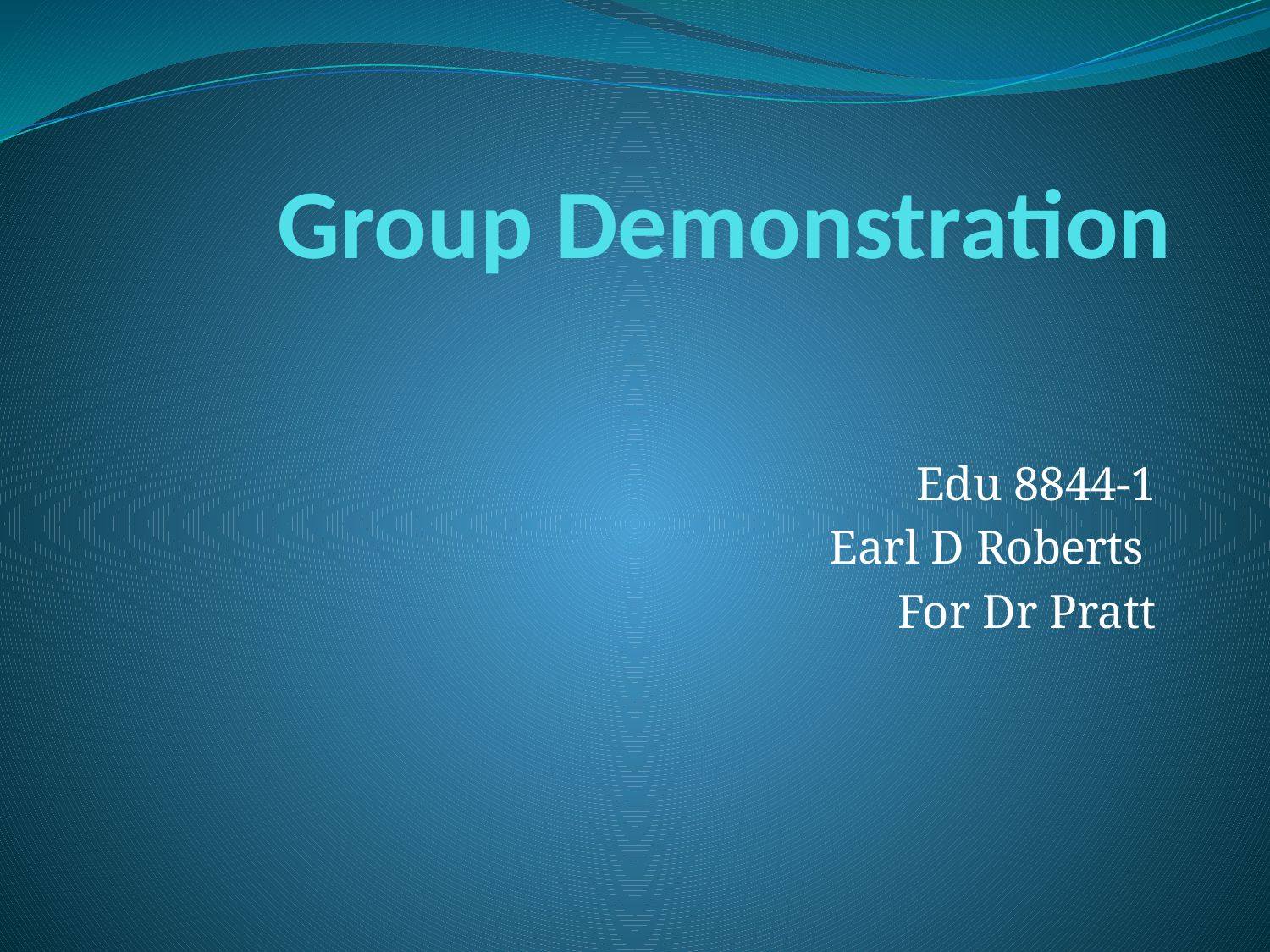

# Group Demonstration
Edu 8844-1
Earl D Roberts
For Dr Pratt